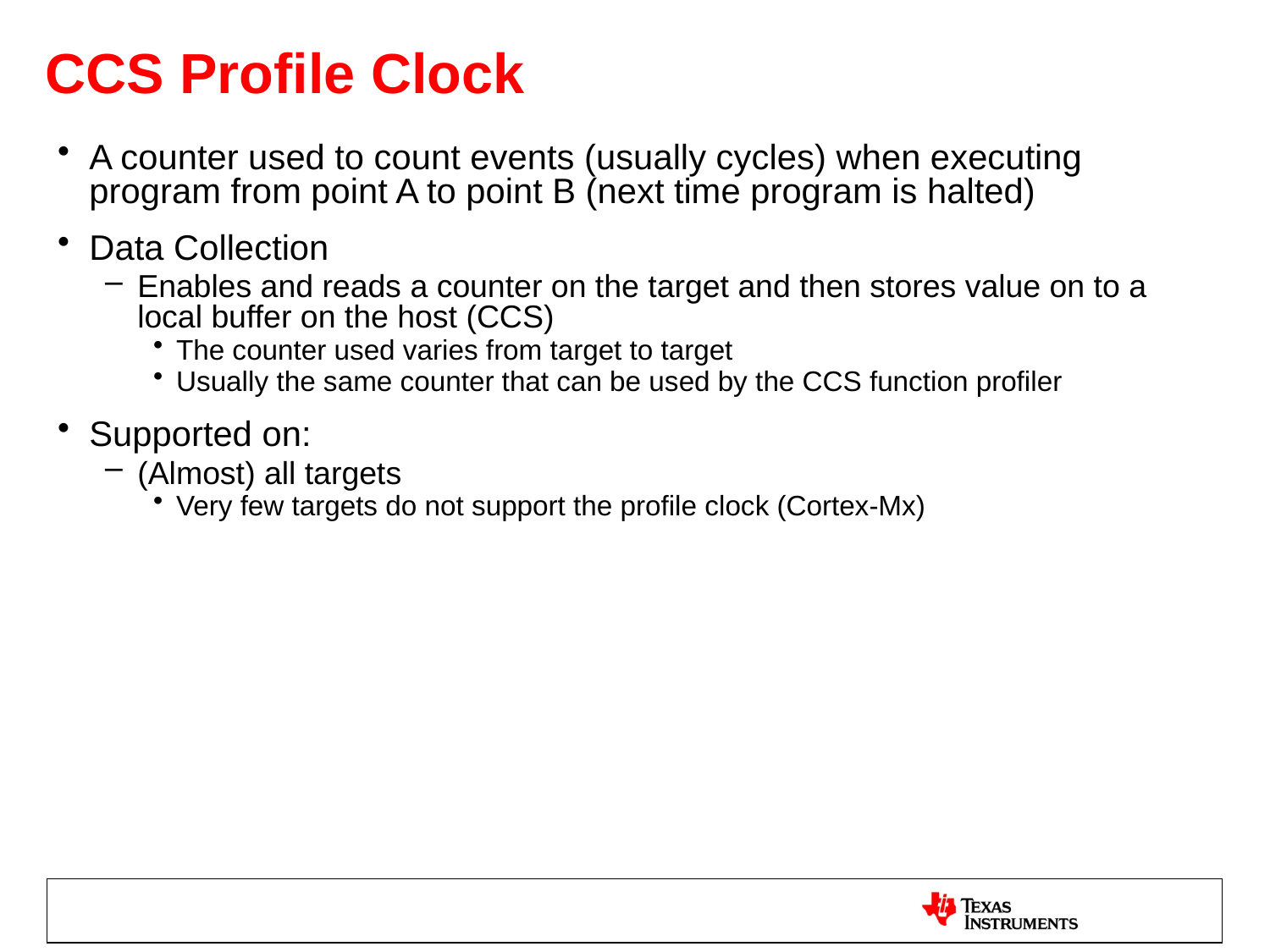

# CCS Profile Clock
A counter used to count events (usually cycles) when executing program from point A to point B (next time program is halted)
Data Collection
Enables and reads a counter on the target and then stores value on to a local buffer on the host (CCS)
The counter used varies from target to target
Usually the same counter that can be used by the CCS function profiler
Supported on:
(Almost) all targets
Very few targets do not support the profile clock (Cortex-Mx)